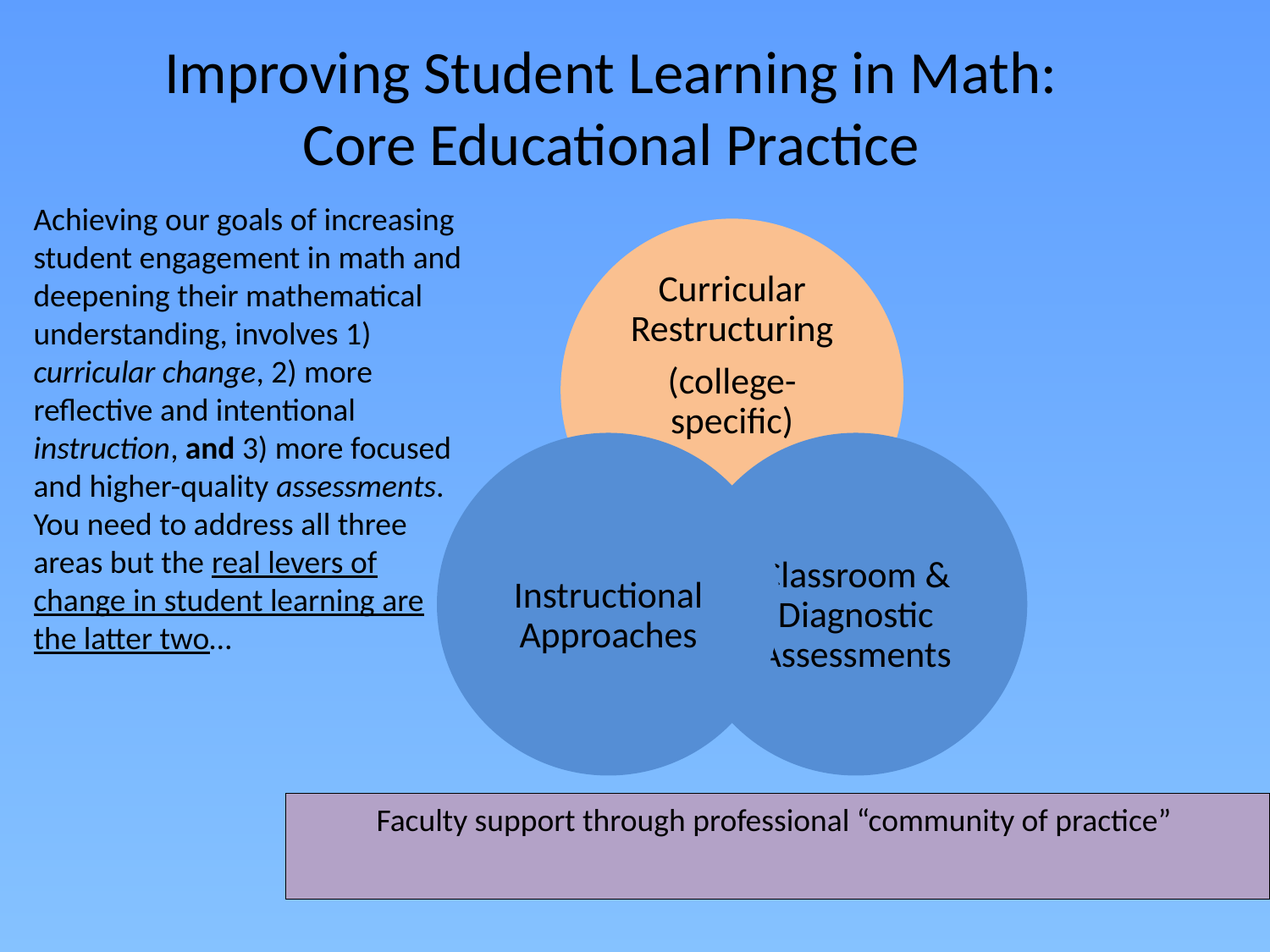

# Improving Student Learning in Math: Core Educational Practice
Achieving our goals of increasing student engagement in math and deepening their mathematical understanding, involves 1) curricular change, 2) more reflective and intentional instruction, and 3) more focused and higher-quality assessments. You need to address all three areas but the real levers of change in student learning are the latter two…
Curricular Restructuring
(college-specific)
Classroom & Diagnostic Assessments
Instructional Approaches
Faculty support through professional “community of practice”